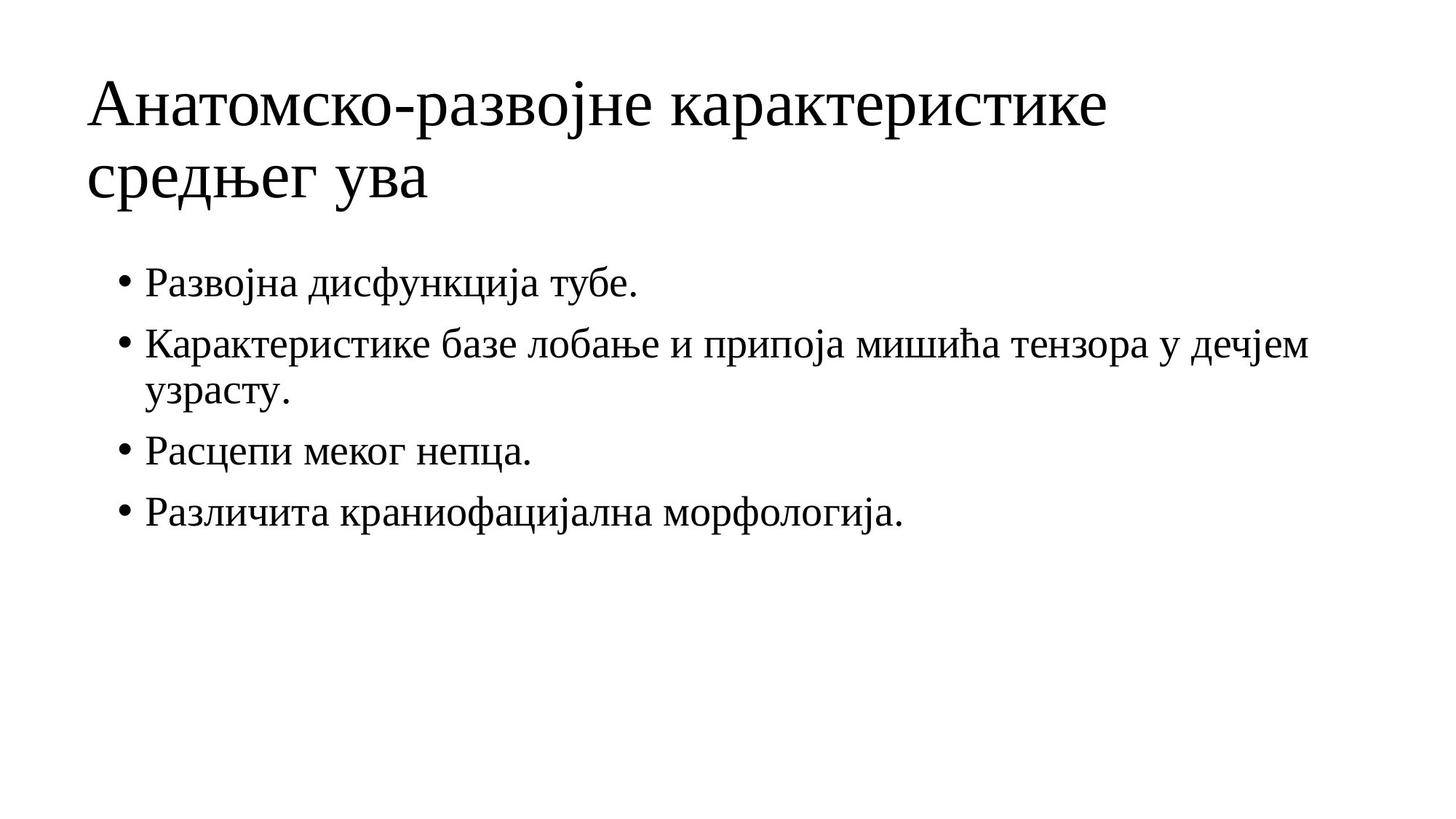

# Анатомско-развојне карактеристике средњег ува
Развојна дисфункција тубе.
Карактеристике базе лобање и припоја мишића тензора у дечјем узрасту.
Расцепи меког непца.
Различита краниофацијална морфологија.